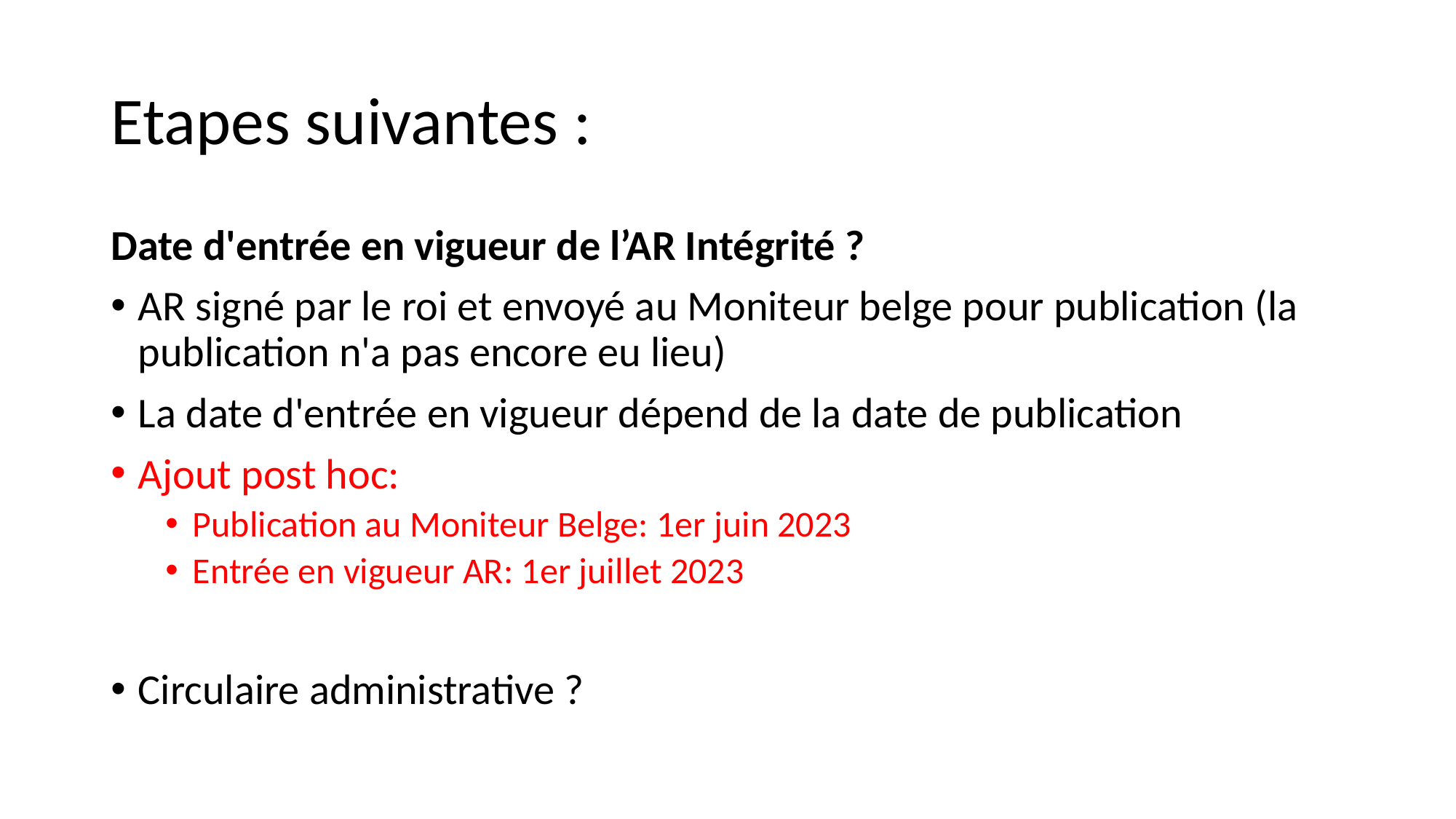

# Etapes suivantes :
Date d'entrée en vigueur de l’AR Intégrité ?
AR signé par le roi et envoyé au Moniteur belge pour publication (la publication n'a pas encore eu lieu)
La date d'entrée en vigueur dépend de la date de publication
Ajout post hoc:
Publication au Moniteur Belge: 1er juin 2023
Entrée en vigueur AR: 1er juillet 2023

Circulaire administrative ?